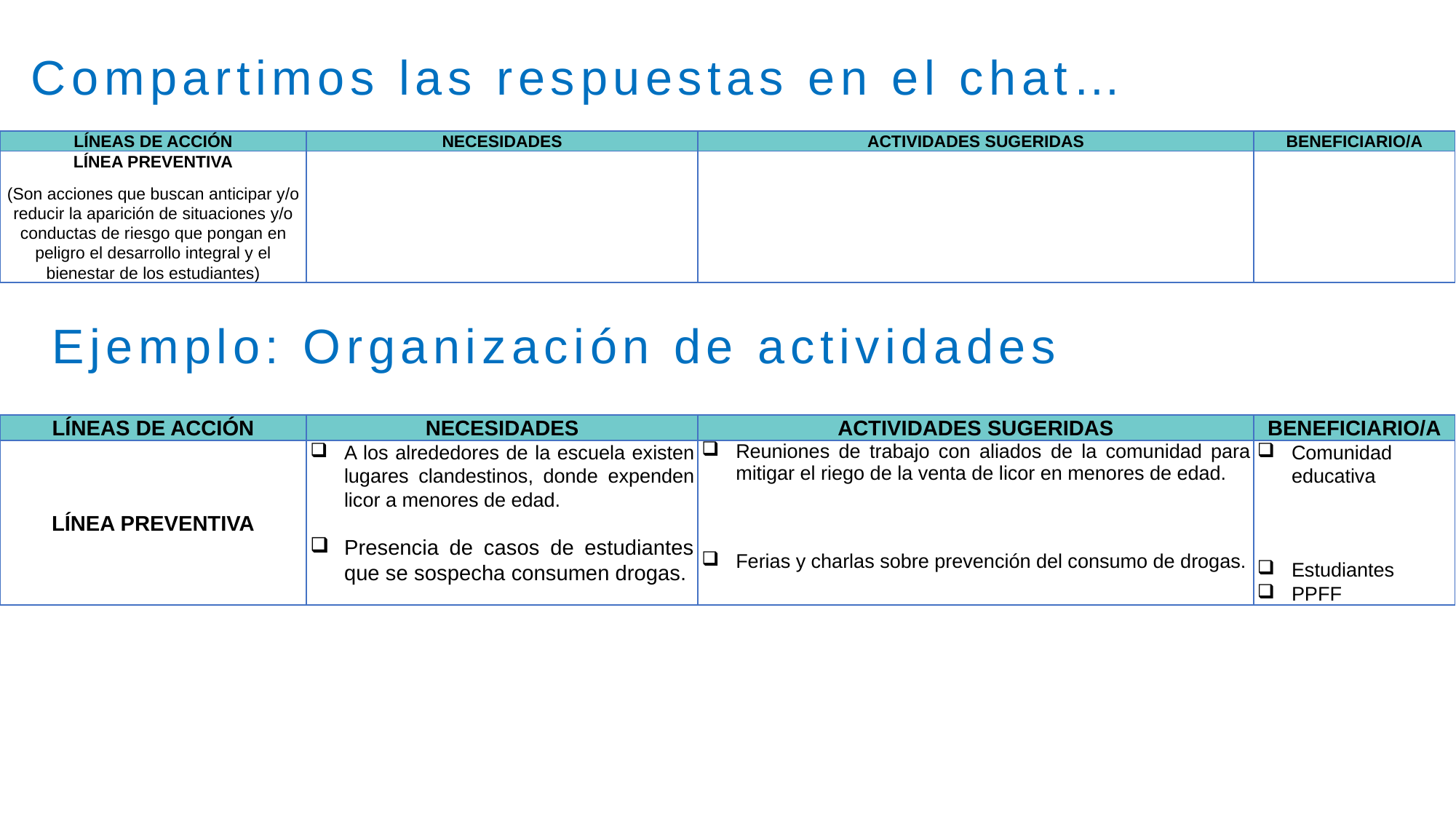

Compartimos las respuestas en el chat…
| LÍNEAS DE ACCIÓN | NECESIDADES | ACTIVIDADES SUGERIDAS | BENEFICIARIO/A |
| --- | --- | --- | --- |
| LÍNEA PREVENTIVA (Son acciones que buscan anticipar y/o reducir la aparición de situaciones y/o conductas de riesgo que pongan en peligro el desarrollo integral y el bienestar de los estudiantes) |  |  |  |
# Ejemplo: Organización de actividades
| LÍNEAS DE ACCIÓN | NECESIDADES | ACTIVIDADES SUGERIDAS | BENEFICIARIO/A |
| --- | --- | --- | --- |
| LÍNEA PREVENTIVA | A los alrededores de la escuela existen lugares clandestinos, donde expenden licor a menores de edad. Presencia de casos de estudiantes que se sospecha consumen drogas. | Reuniones de trabajo con aliados de la comunidad para mitigar el riego de la venta de licor en menores de edad. Ferias y charlas sobre prevención del consumo de drogas. | Comunidad educativa Estudiantes PPFF |